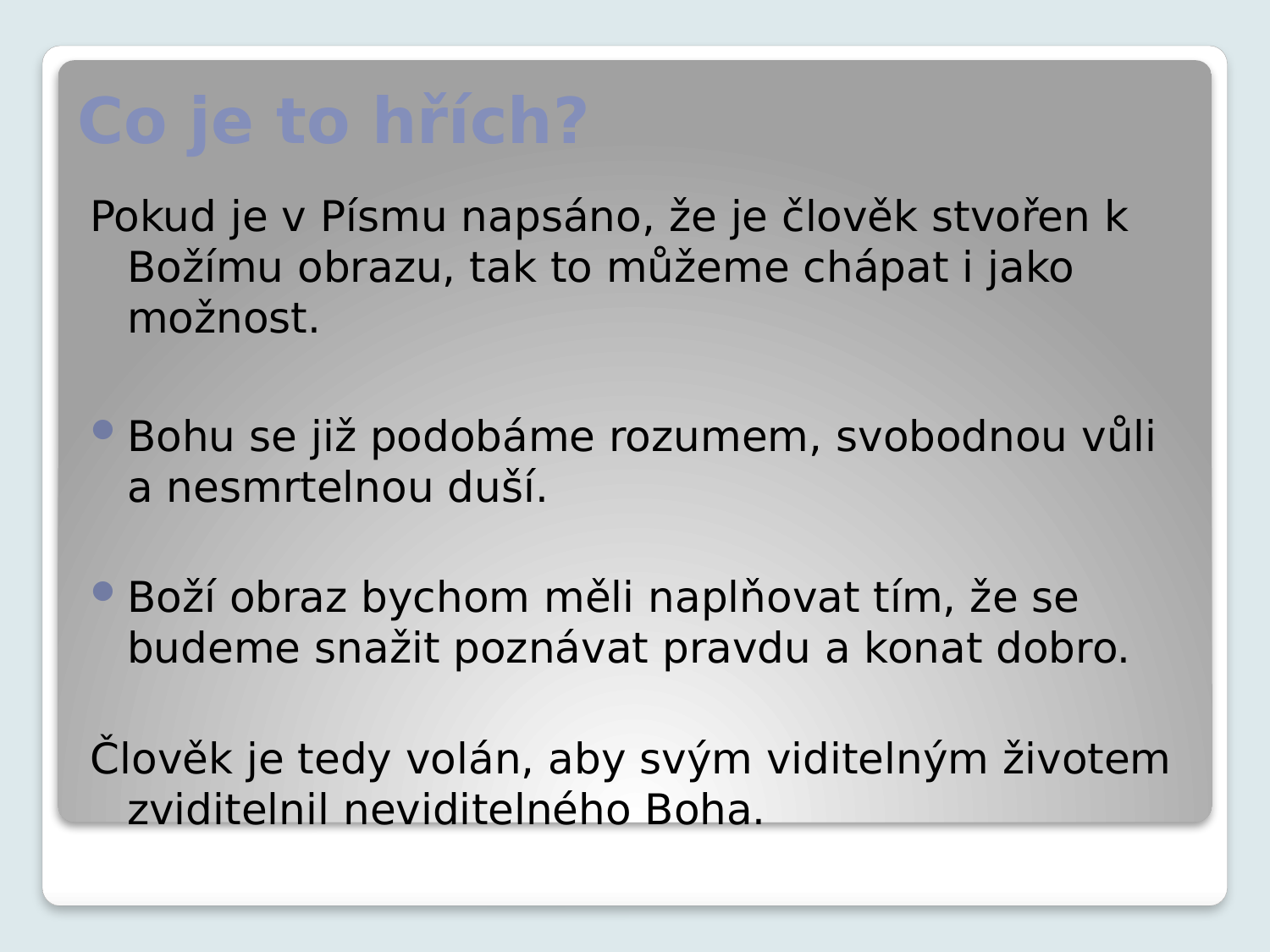

# Co je to hřích?
Pokud je v Písmu napsáno, že je člověk stvořen k Božímu obrazu, tak to můžeme chápat i jako možnost.

Bohu se již podobáme rozumem, svobodnou vůli a nesmrtelnou duší.

Boží obraz bychom měli naplňovat tím, že se budeme snažit poznávat pravdu a konat dobro.

Člověk je tedy volán, aby svým viditelným životem zviditelnil neviditelného Boha.